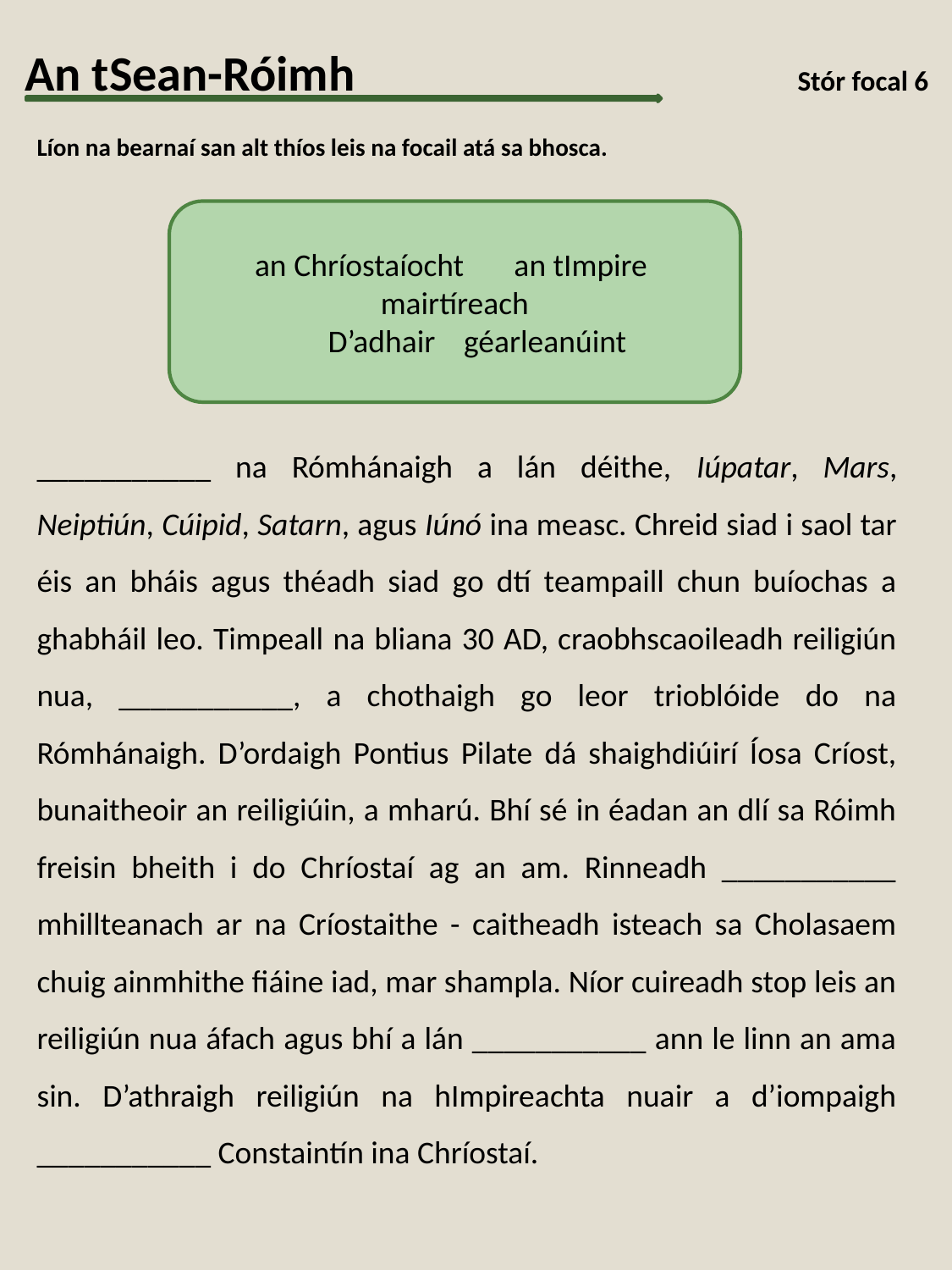

An tSean-Róimh				 Stór focal 6

Líon na bearnaí san alt thíos leis na focail atá sa bhosca.

___________ na Rómhánaigh a lán déithe, Iúpatar, Mars, Neiptiún, Cúipid, Satarn, agus Iúnó ina measc. Chreid siad i saol tar éis an bháis agus théadh siad go dtí teampaill chun buíochas a ghabháil leo. Timpeall na bliana 30 AD, craobhscaoileadh reiligiún nua, ___________, a chothaigh go leor trioblóide do na Rómhánaigh. D’ordaigh Pontius Pilate dá shaighdiúirí Íosa Críost, bunaitheoir an reiligiúin, a mharú. Bhí sé in éadan an dlí sa Róimh freisin bheith i do Chríostaí ag an am. Rinneadh ___________ mhillteanach ar na Críostaithe - caitheadh isteach sa Cholasaem chuig ainmhithe fiáine iad, mar shampla. Níor cuireadh stop leis an reiligiún nua áfach agus bhí a lán ___________ ann le linn an ama sin. D’athraigh reiligiún na hImpireachta nuair a d’iompaigh ___________ Constaintín ina Chríostaí.

an Chríostaíocht       an tImpire
mairtíreach
	D’adhair    géarleanúint